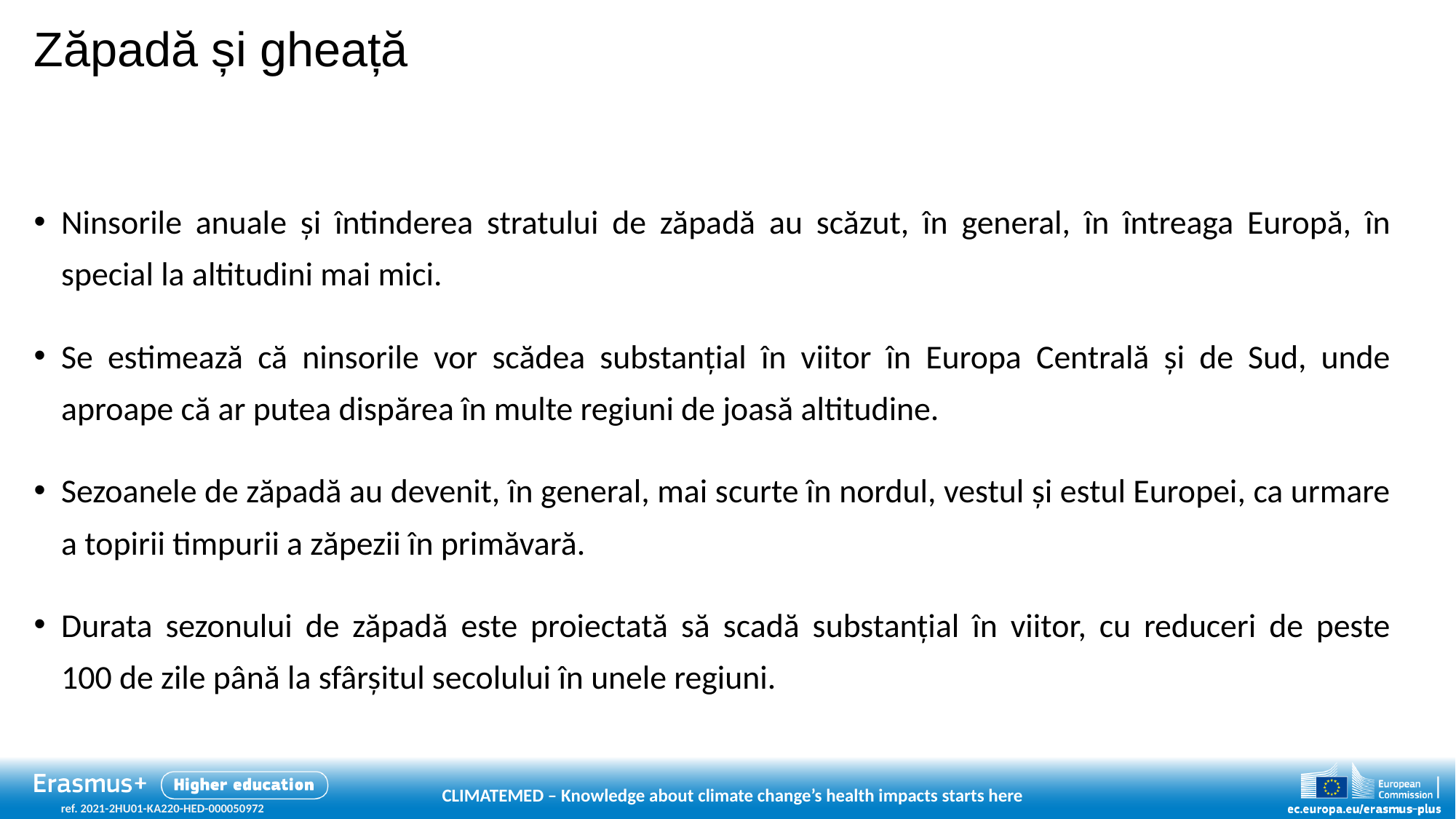

# Zăpadă și gheață
Ninsorile anuale și întinderea stratului de zăpadă au scăzut, în general, în întreaga Europă, în special la altitudini mai mici.
Se estimează că ninsorile vor scădea substanțial în viitor în Europa Centrală și de Sud, unde aproape că ar putea dispărea în multe regiuni de joasă altitudine.
Sezoanele de zăpadă au devenit, în general, mai scurte în nordul, vestul și estul Europei, ca urmare a topirii timpurii a zăpezii în primăvară.
Durata sezonului de zăpadă este proiectată să scadă substanțial în viitor, cu reduceri de peste
100 de zile până la sfârșitul secolului în unele regiuni.